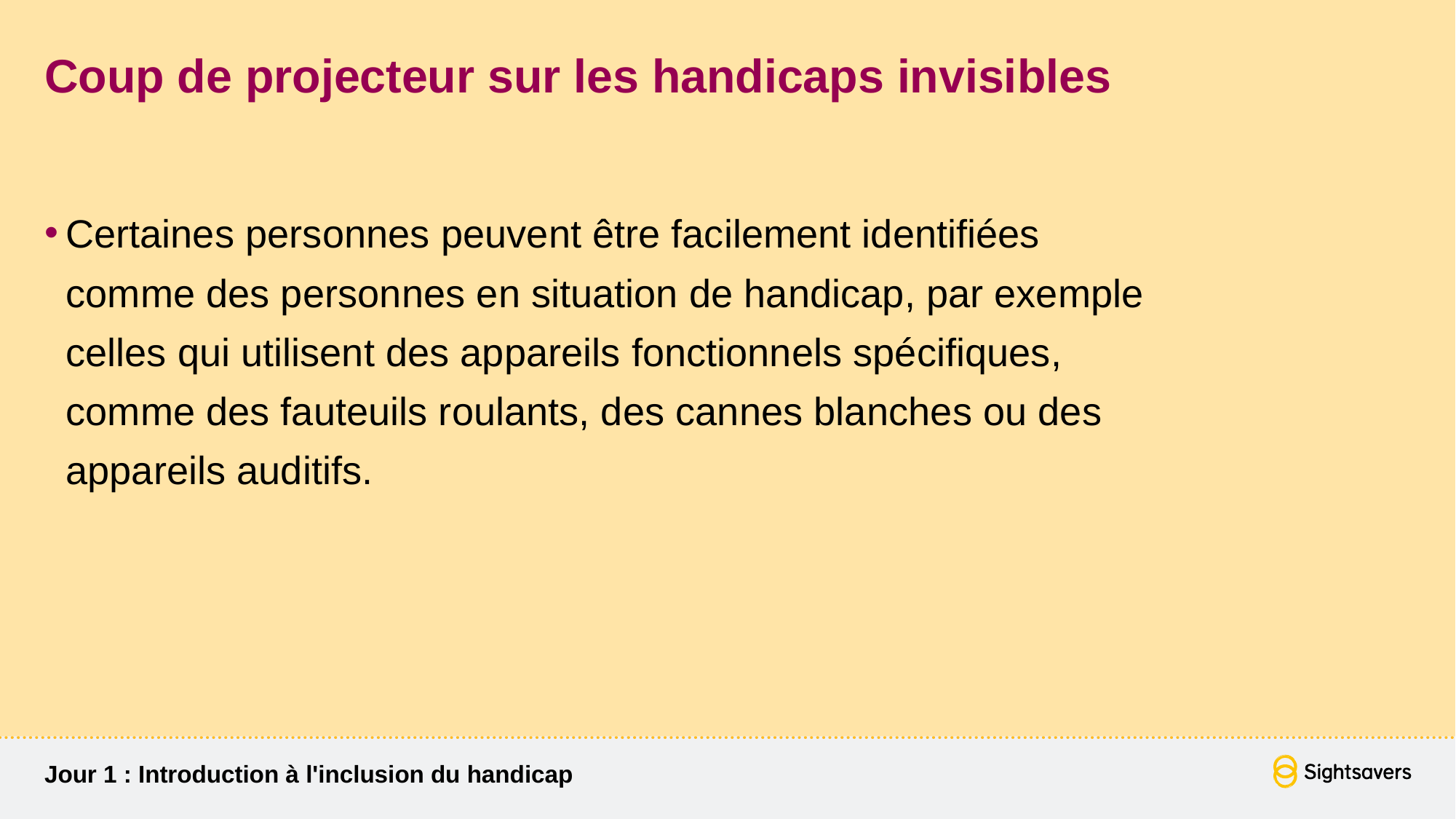

# Coup de projecteur sur les handicaps invisibles
Certaines personnes peuvent être facilement identifiées comme des personnes en situation de handicap, par exemple celles qui utilisent des appareils fonctionnels spécifiques, comme des fauteuils roulants, des cannes blanches ou des appareils auditifs.
Jour 1 : Introduction à l'inclusion du handicap